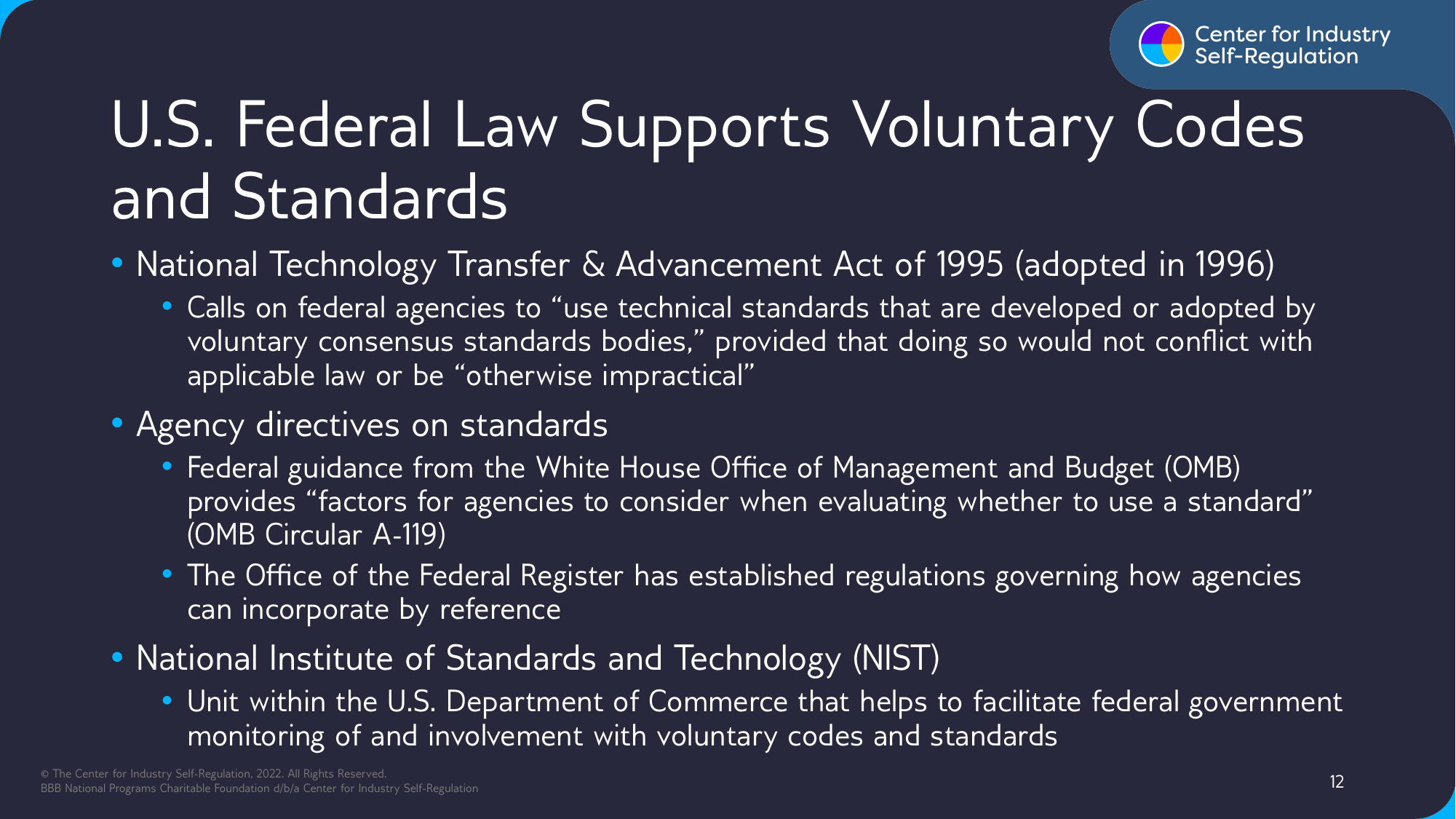

# U.S. Federal Law Supports Voluntary Codes and Standards​
National Technology Transfer & Advancement Act of 1995 (adopted in 1996)​
Calls on federal agencies to “use technical standards that are developed or adopted by voluntary consensus standards bodies,” provided that doing so would not conflict with applicable law or be “otherwise impractical”​
Agency directives on standards​
Federal guidance from the White House Office of Management and Budget (OMB) provides “factors for agencies to consider when evaluating whether to use a standard” (OMB Circular A-119)​
The Office of the Federal Register has established regulations governing how agencies can incorporate by reference​
National Institute of Standards and Technology (NIST)​
Unit within the U.S. Department of Commerce that helps to facilitate federal government monitoring of and involvement with voluntary codes and standards​

12